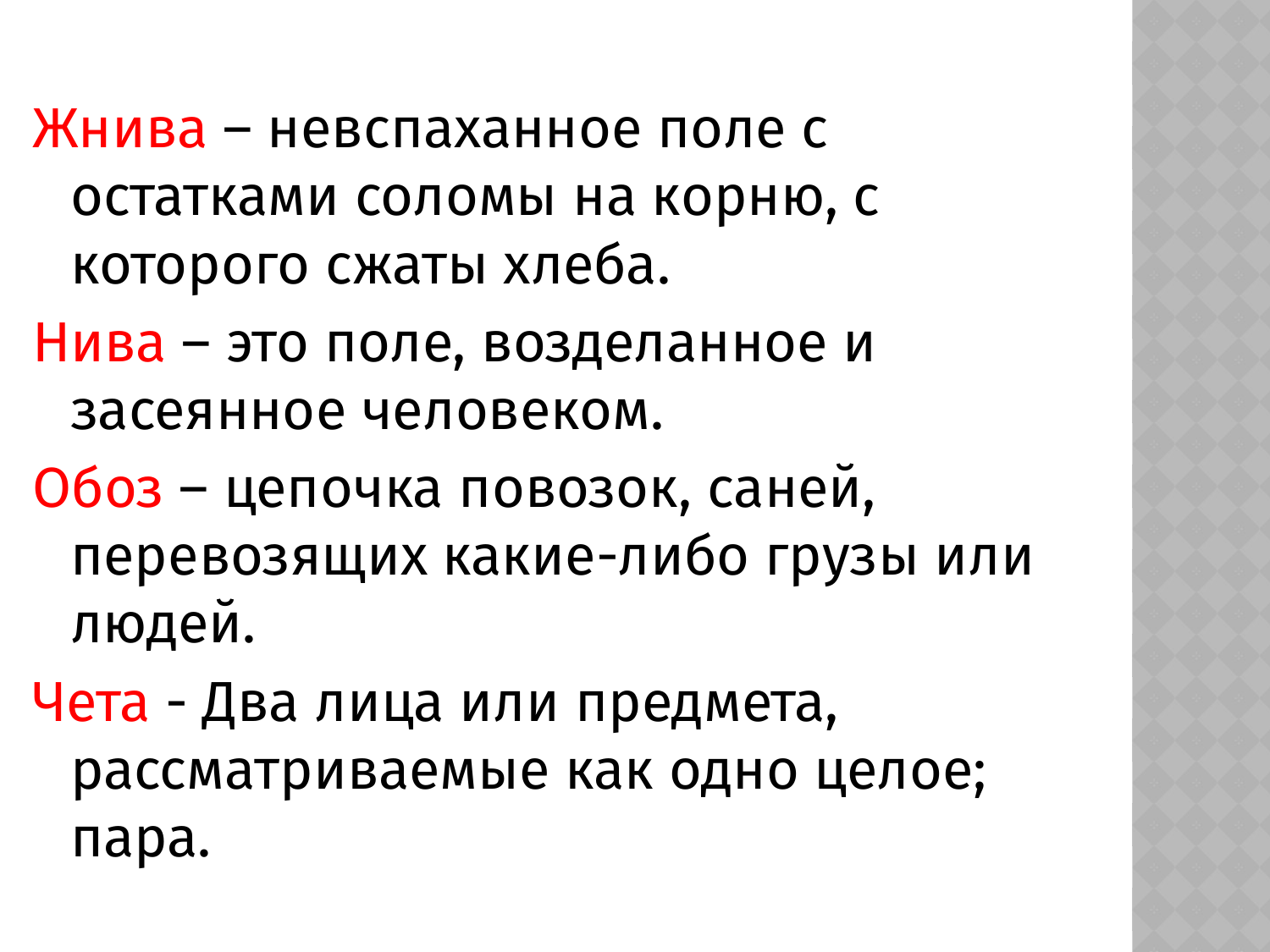

#

Жнива – невспаханное поле с остатками соломы на корню, с которого сжаты хлеба.
Нива – это поле, возделанное и засеянное человеком.
Обоз – цепочка повозок, саней, перевозящих какие-либо грузы или людей.
Чета - Два лица или предмета, рассматриваемые как одно целое; пара.